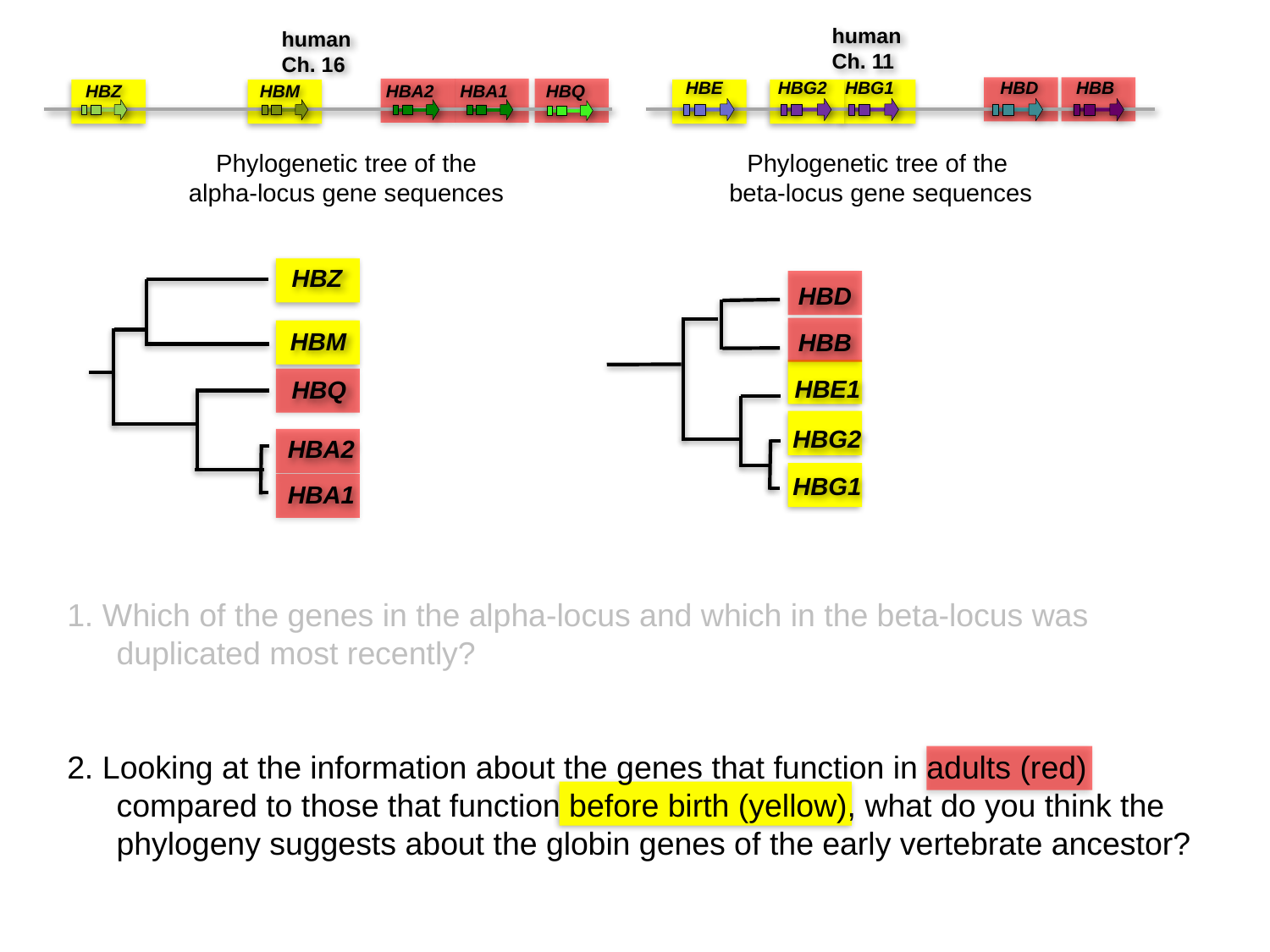

human
Ch. 11
human
Ch. 16
HBE
HBG2
HBG1
HBB
HBD
HBZ
HBM
HBA2
HBA1
HBQ

Phylogenetic tree of the alpha-locus gene sequences
Phylogenetic tree of the  beta-locus gene sequences
HBZ

HBD

HBM

HBB

HBE1
HBQ

HBG2
HBA2

HBG1
HBA1

1. Which of the genes in the alpha-locus and which in the beta-locus was duplicated most recently?

2. Looking at the information about the genes that function in adults (red) compared to those that function before birth (yellow), what do you think the phylogeny suggests about the globin genes of the early vertebrate ancestor?